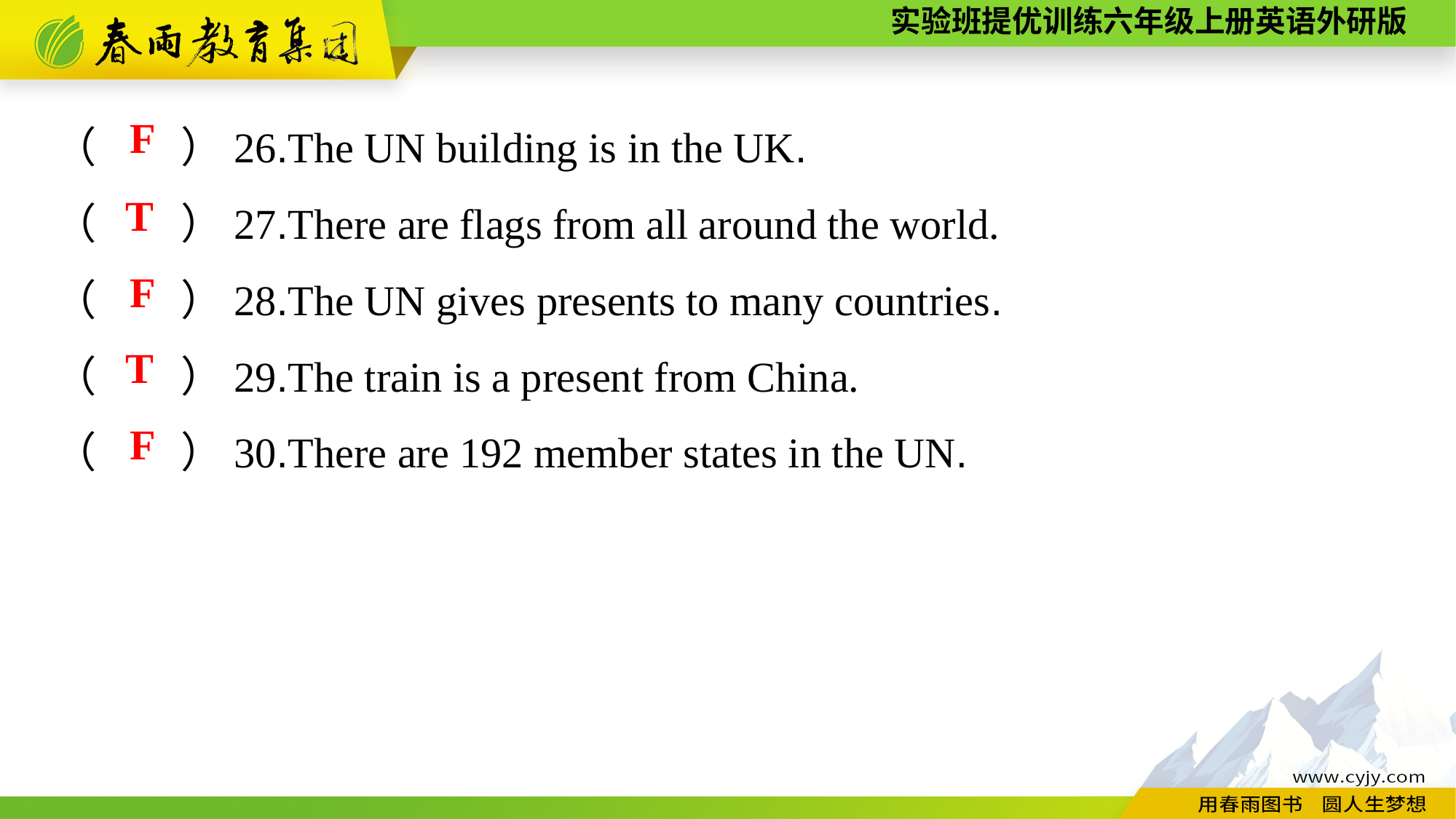

（　　）26.The UN building is in the UK.
（　　）27.There are flags from all around the world.
（　　）28.The UN gives presents to many countries.
（　　）29.The train is a present from China.
（　　）30.There are 192 member states in the UN.
F
T
F
T
F